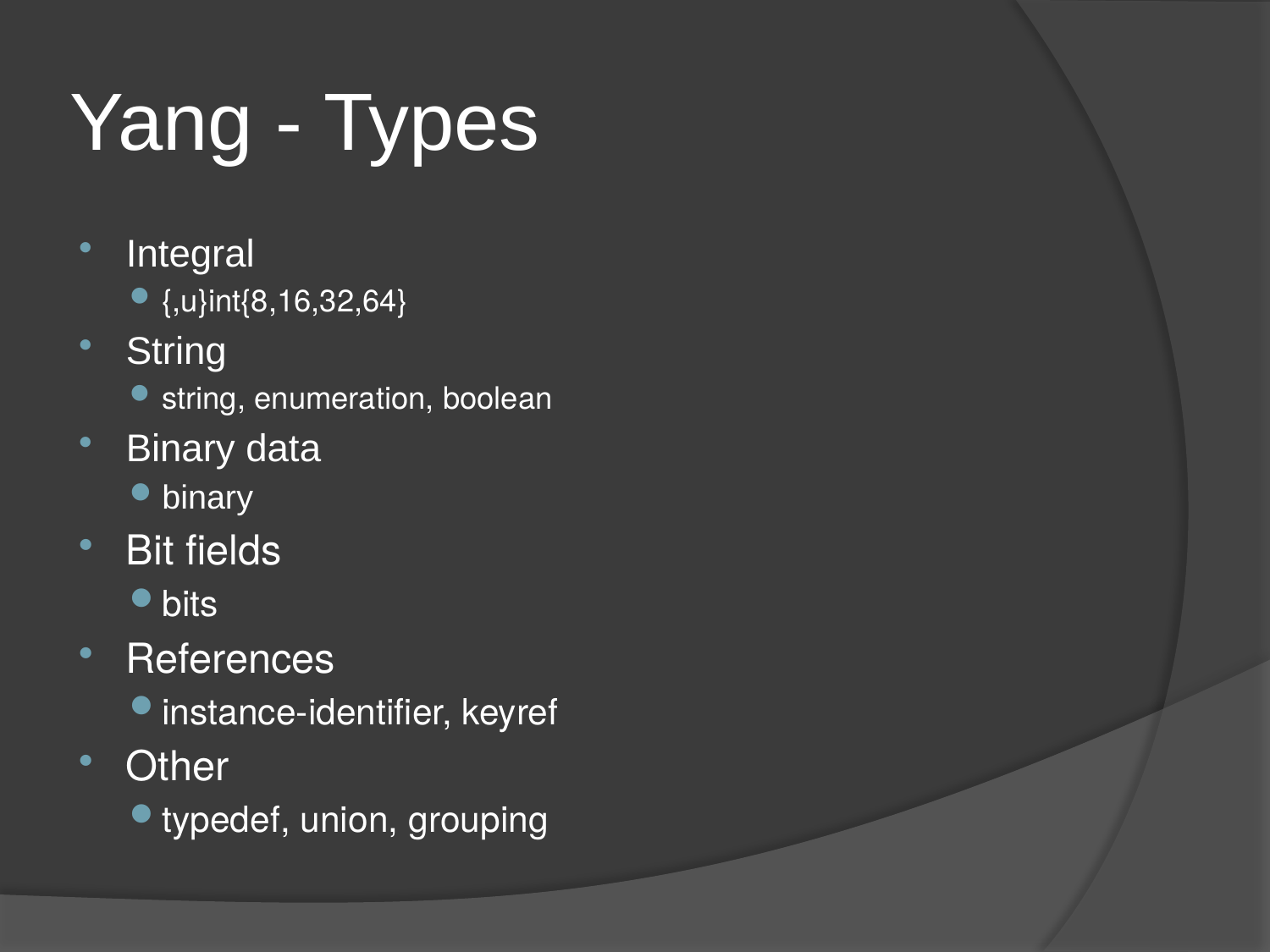

# Yang - Types
Integral
{,u}int{8,16,32,64}
String
string, enumeration, boolean
Binary data
binary
Bit fields
bits
References
instance-identifier, keyref
Other
typedef, union, grouping